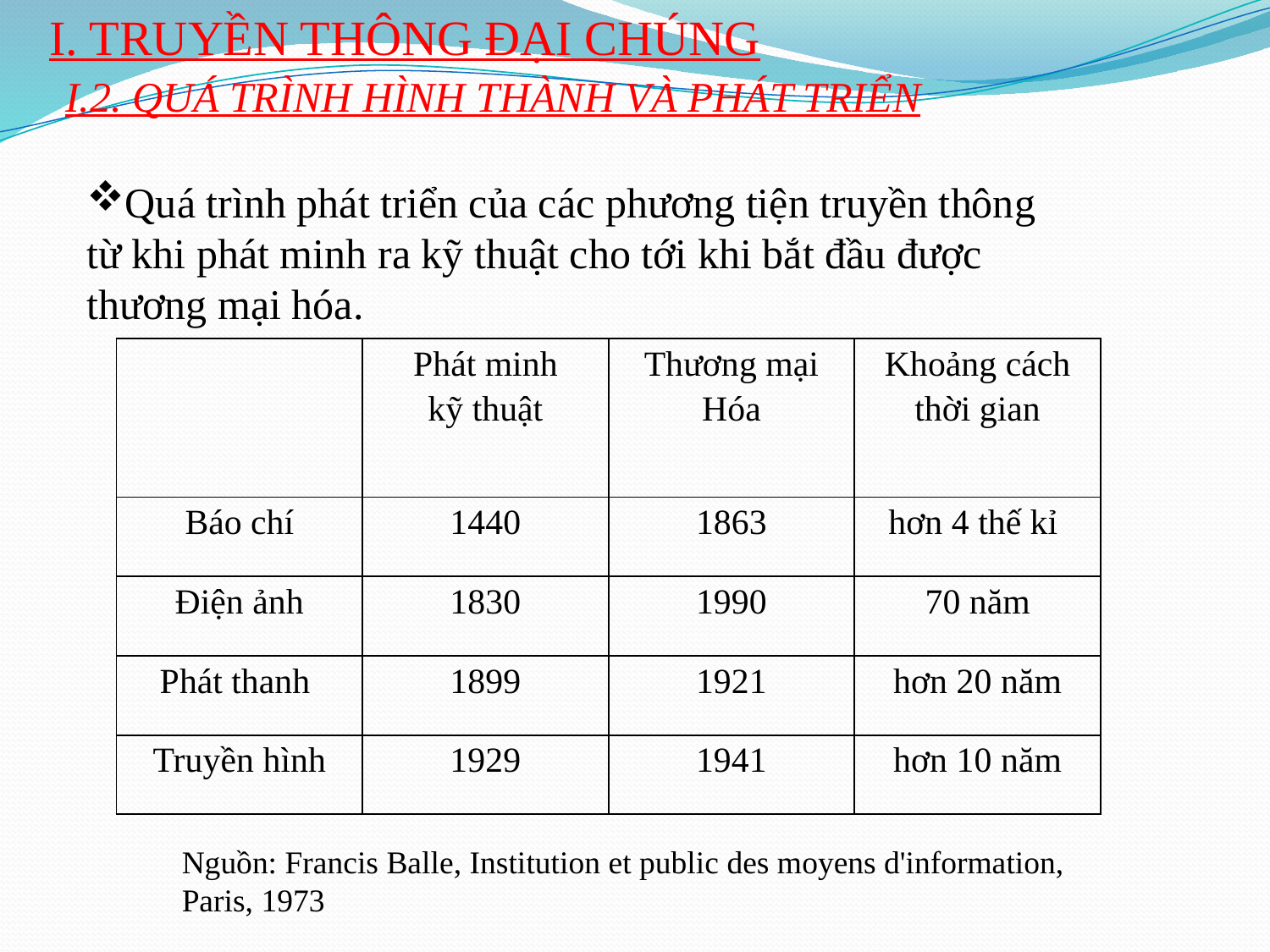

I. TRUYỀN THÔNG ĐẠI CHÚNG
I.2. QUÁ TRÌNH HÌNH THÀNH VÀ PHÁT TRIỂN
Quá trình phát triển của các phương tiện truyền thông từ khi phát minh ra kỹ thuật cho tới khi bắt đầu được thương mại hóa.
|  | Phát minh kỹ thuật | Thương mại Hóa | Khoảng cách thời gian |
| --- | --- | --- | --- |
| Báo chí | 1440 | 1863 | hơn 4 thế kỉ |
| Điện ảnh | 1830 | 1990 | 70 năm |
| Phát thanh | 1899 | 1921 | hơn 20 năm |
| Truyền hình | 1929 | 1941 | hơn 10 năm |
Nguồn: Francis Balle, Institution et public des moyens d'information, Paris, 1973